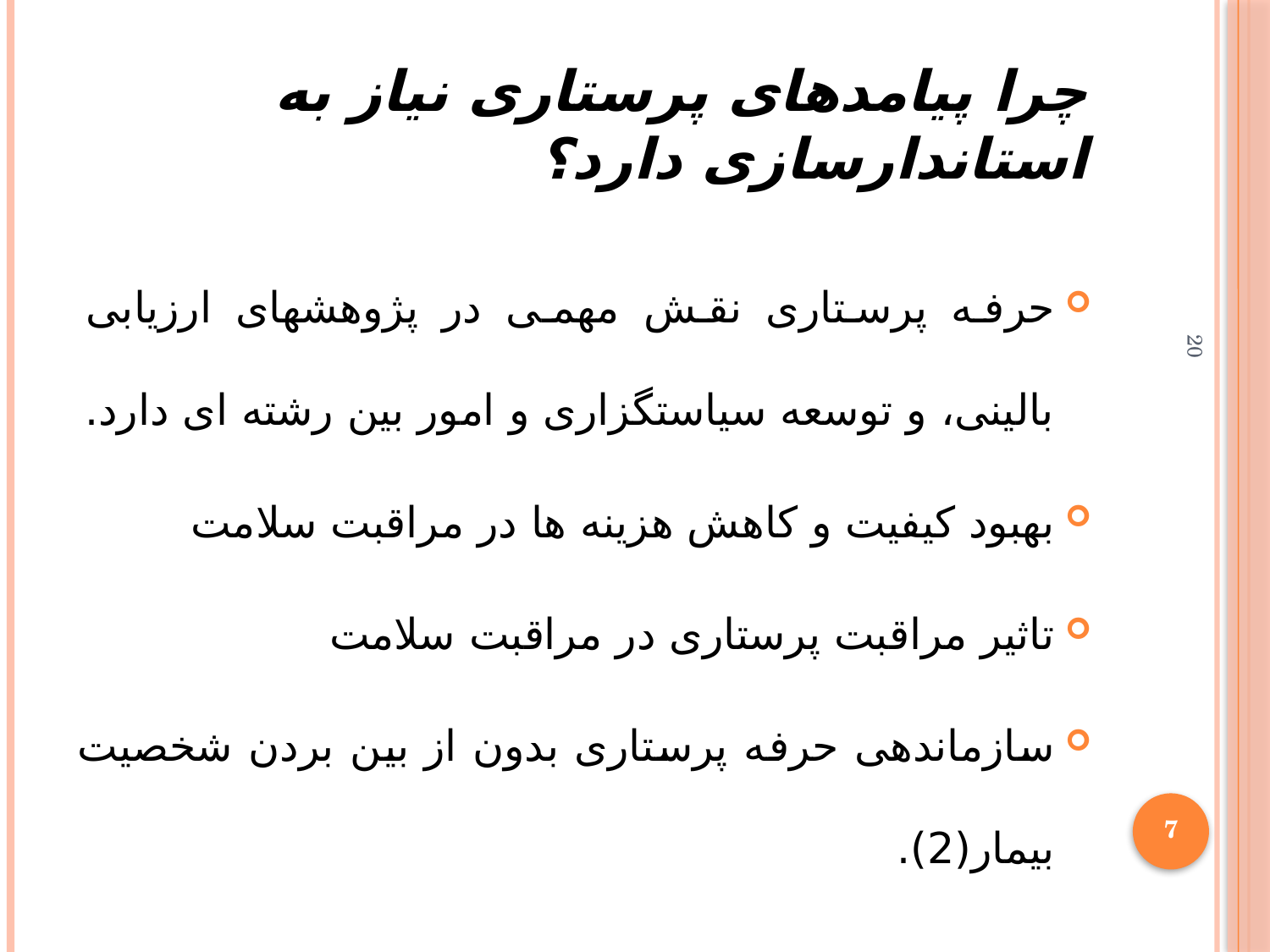

# چرا پیامدهای پرستاری نیاز به استاندارسازی دارد؟
حرفه پرستاری نقش مهمی در پژوهشهای ارزیابی بالینی، و توسعه سیاستگزاری و امور بین رشته ای دارد.
بهبود کیفیت و کاهش هزینه ها در مراقبت سلامت
تاثیر مراقبت پرستاری در مراقبت سلامت
سازماندهی حرفه پرستاری بدون از بین بردن شخصیت بیمار(2).
20
7